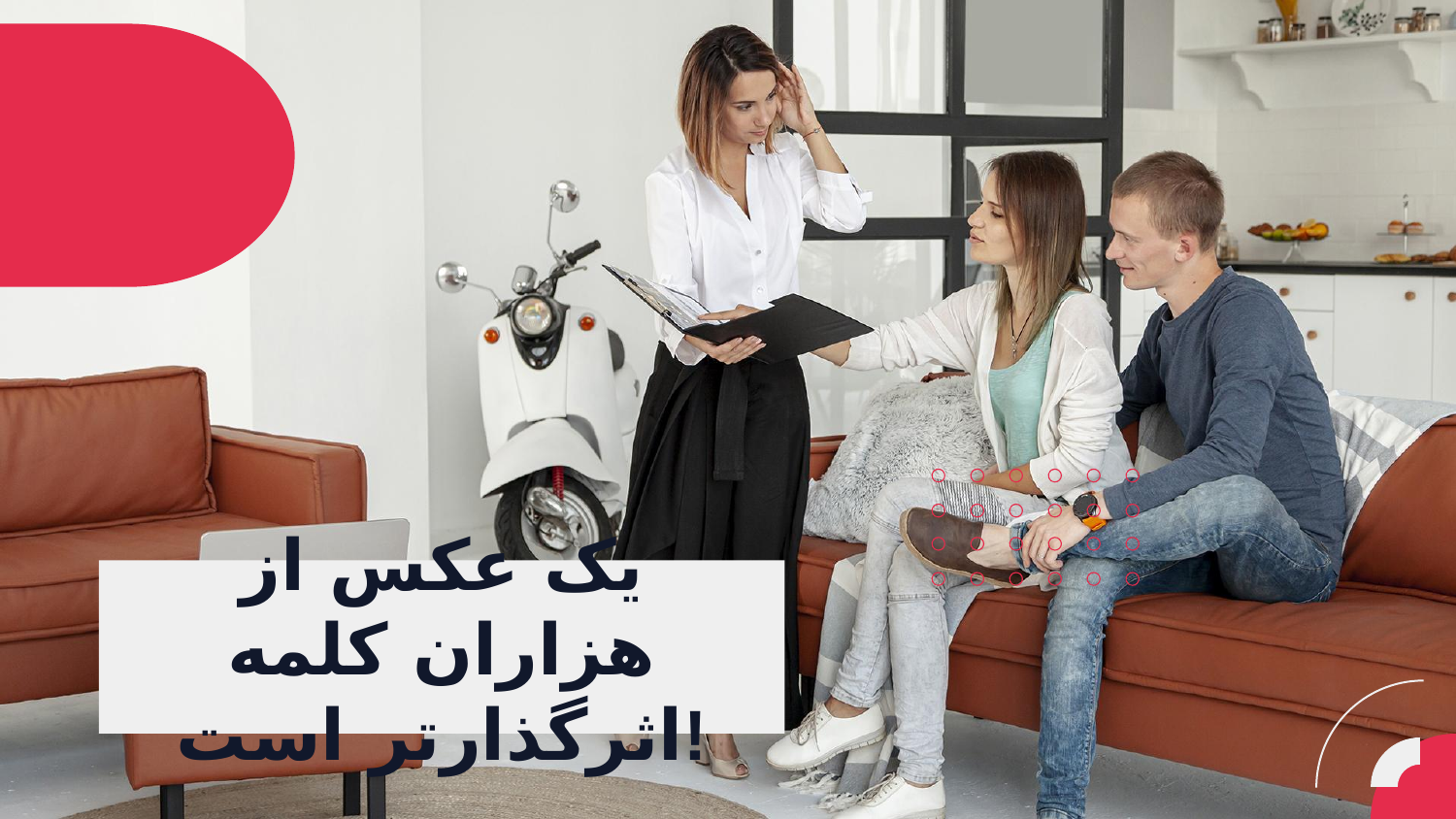

یک عکس از هزاران کلمه اثرگذارتر است!